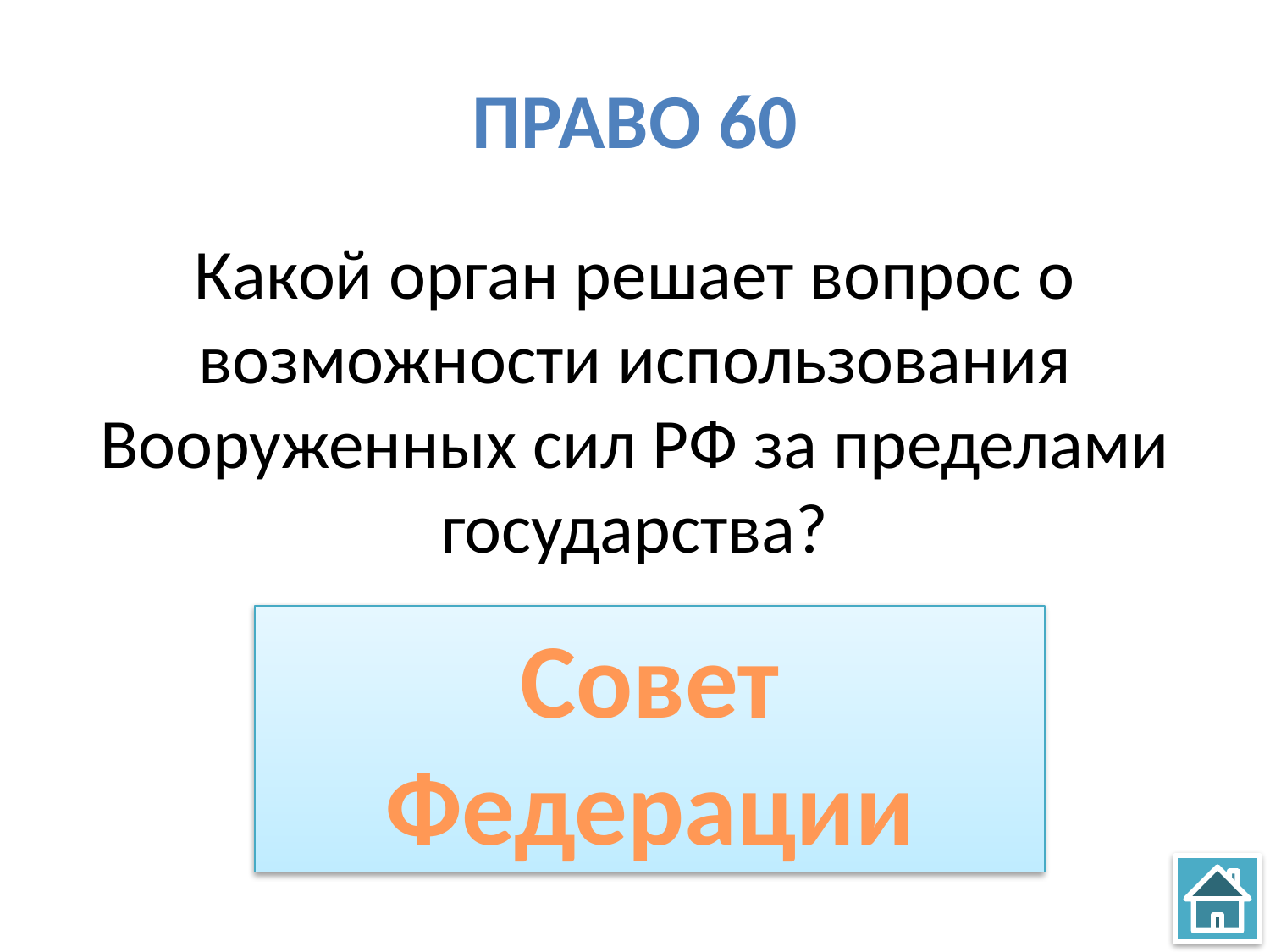

# Право 60
Какой орган решает вопрос о возможности использования Вооруженных сил РФ за пределами государства?

Совет Федерации